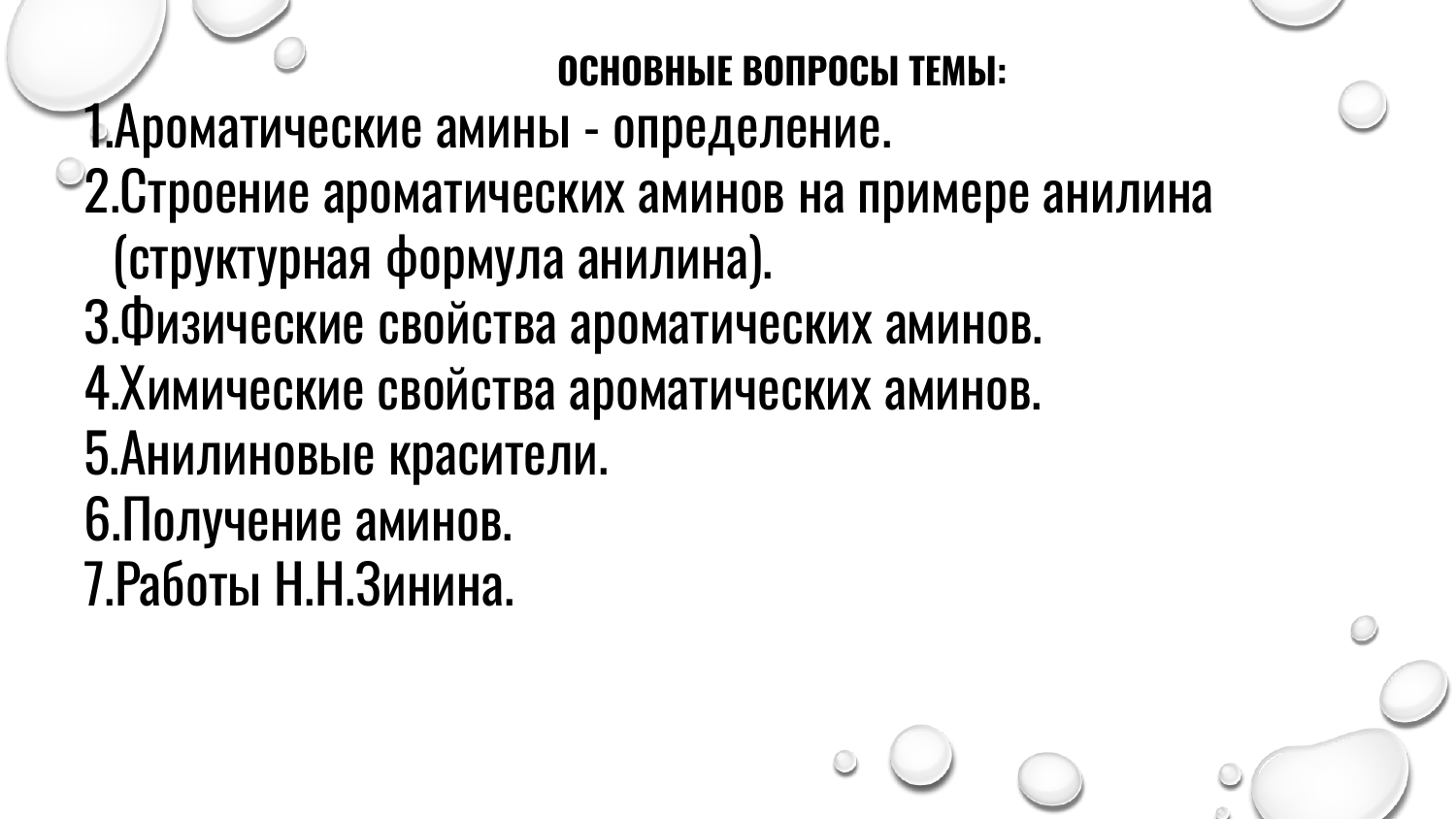

ОСНОВНЫЕ ВОПРОСЫ ТЕМЫ:
Ароматические амины - определение.
Строение ароматических аминов на примере анилина (структурная формула анилина).
Физические свойства ароматических аминов.
Химические свойства ароматических аминов.
Анилиновые красители.
Получение аминов.
Работы Н.Н.Зинина.